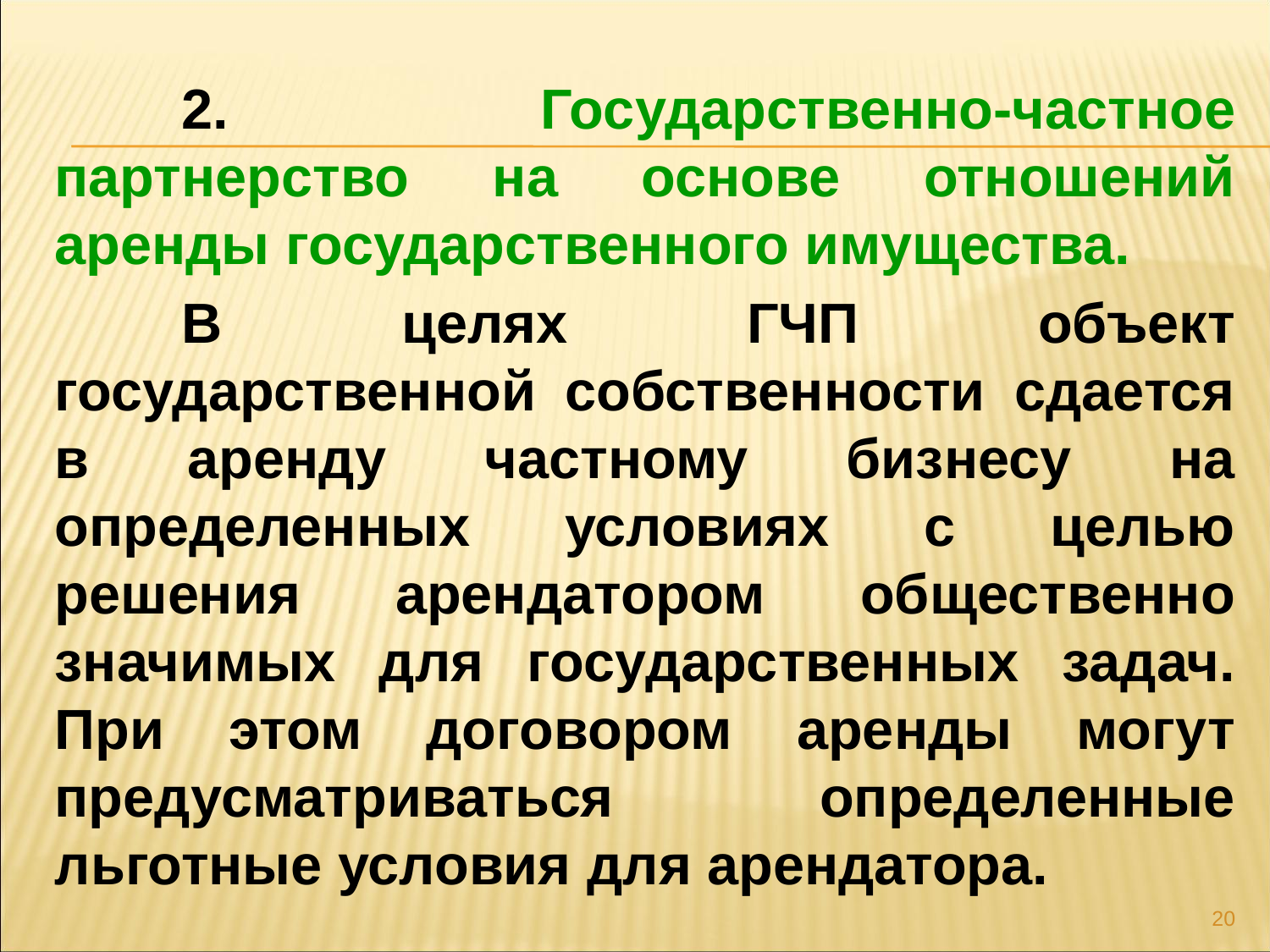

2. Государственно-частное партнерство на основе отношений аренды государственного имущества.
	В целях ГЧП объект государственной собственности сдается в аренду частному бизнесу на определенных условиях с целью решения арендатором общественно значимых для государственных задач. При этом договором аренды могут предусматриваться определенные льготные условия для арендатора.
20